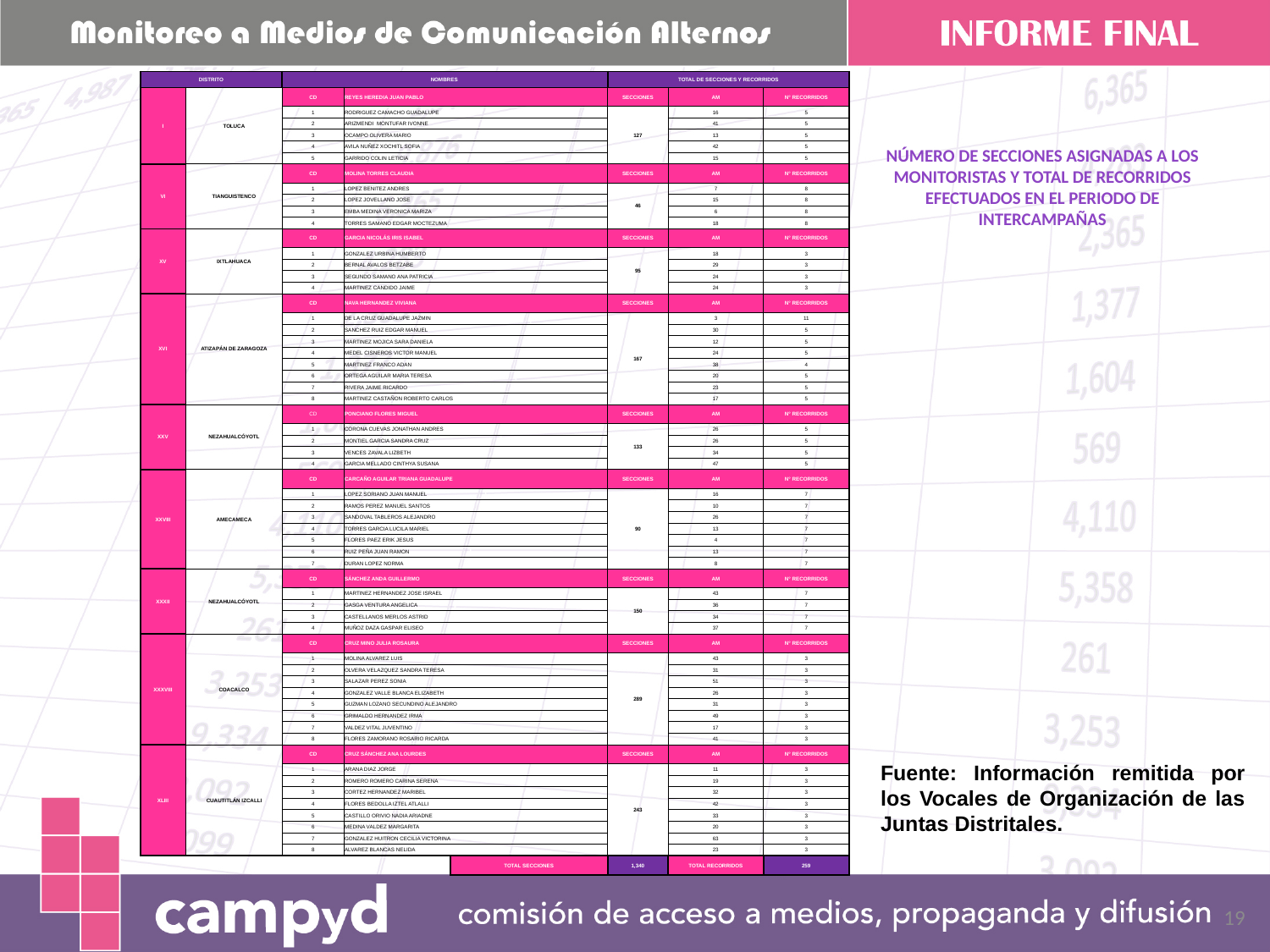

| DISTRITO |  | NOMBRES |  |  |  | TOTAL DE SECCIONES Y RECORRIDOS |  |  |
| --- | --- | --- | --- | --- | --- | --- | --- | --- |
| I | TOLUCA | CD | REYES HEREDIA JUAN PABLO |  |  | SECCIONES | AM | N° RECORRIDOS |
|  |  | 1 | RODRIGUEZ CAMACHO GUADALUPE |  |  | 127 | 16 | 5 |
|  |  | 2 | ARIZMENDI MONTUFAR IVONNE |  |  |  | 41 | 5 |
|  |  | 3 | OCAMPO OLIVERA MARIO |  |  |  | 13 | 5 |
|  |  | 4 | AVILA NUÑEZ XOCHITL SOFIA |  |  |  | 42 | 5 |
|  |  | 5 | GARRIDO COLIN LETICIA |  |  |  | 15 | 5 |
| VI | TIANGUISTENCO | CD | MOLINA TORRES CLAUDIA |  |  | SECCIONES | AM | N° RECORRIDOS |
|  |  | 1 | LOPEZ BENITEZ ANDRES |  |  | 46 | 7 | 8 |
|  |  | 2 | LOPEZ JOVELLANO JOSE |  |  |  | 15 | 8 |
|  |  | 3 | EMBA MEDINA VERONICA MARIZA |  |  |  | 6 | 8 |
|  |  | 4 | TORRES SAMANO EDGAR MOCTEZUMA |  |  |  | 18 | 8 |
| XV | IXTLAHUACA | CD | GARCIA NICOLÁS IRIS ISABEL |  |  | SECCIONES | AM | N° RECORRIDOS |
|  |  | 1 | GONZALEZ URBINA HUMBERTO |  |  | 95 | 18 | 3 |
|  |  | 2 | BERNAL AVALOS BETZABE |  |  |  | 29 | 3 |
|  |  | 3 | SEGUNDO SAMANO ANA PATRICIA |  |  |  | 24 | 3 |
|  |  | 4 | MARTINEZ CANDIDO JAIME |  |  |  | 24 | 3 |
| XVI | ATIZAPÁN DE ZARAGOZA | CD | NAVA HERNANDEZ VIVIANA |  |  | SECCIONES | AM | N° RECORRIDOS |
|  |  | 1 | DE LA CRUZ GUADALUPE JAZMIN |  |  | 167 | 3 | 11 |
|  |  | 2 | SANCHEZ RUIZ EDGAR MANUEL |  |  |  | 30 | 5 |
|  |  | 3 | MARTINEZ MOJICA SARA DANIELA |  |  |  | 12 | 5 |
|  |  | 4 | MEDEL CISNEROS VICTOR MANUEL |  |  |  | 24 | 5 |
|  |  | 5 | MARTINEZ FRANCO ADAN |  |  |  | 38 | 4 |
|  |  | 6 | ORTEGA AGUILAR MARIA TERESA |  |  |  | 20 | 5 |
|  |  | 7 | RIVERA JAIME RICARDO |  |  |  | 23 | 5 |
|  |  | 8 | MARTINEZ CASTAÑON ROBERTO CARLOS |  |  |  | 17 | 5 |
| XXV | NEZAHUALCÓYOTL | CD | PONCIANO FLORES MIGUEL |  |  | SECCIONES | AM | N° RECORRIDOS |
|  |  | 1 | CORONA CUEVAS JONATHAN ANDRES |  |  | 133 | 26 | 5 |
|  |  | 2 | MONTIEL GARCIA SANDRA CRUZ |  |  |  | 26 | 5 |
|  |  | 3 | VENCES ZAVALA LIZBETH |  |  |  | 34 | 5 |
|  |  | 4 | GARCIA MELLADO CINTHYA SUSANA |  |  |  | 47 | 5 |
| XXVIII | AMECAMECA | CD | CARCAÑO AGUILAR TRIANA GUADALUPE |  |  | SECCIONES | AM | N° RECORRIDOS |
|  |  | 1 | LOPEZ SORIANO JUAN MANUEL |  |  | 90 | 16 | 7 |
|  |  | 2 | RAMOS PEREZ MANUEL SANTOS |  |  |  | 10 | 7 |
|  |  | 3 | SANDOVAL TABLEROS ALEJANDRO |  |  |  | 26 | 7 |
|  |  | 4 | TORRES GARCIA LUCILA MARIEL |  |  |  | 13 | 7 |
|  |  | 5 | FLORES PAEZ ERIK JESUS |  |  |  | 4 | 7 |
|  |  | 6 | RUIZ PEÑA JUAN RAMON |  |  |  | 13 | 7 |
|  |  | 7 | DURAN LOPEZ NORMA |  |  |  | 8 | 7 |
| XXXII | NEZAHUALCÓYOTL | CD | SÁNCHEZ ANDA GUILLERMO |  |  | SECCIONES | AM | N° RECORRIDOS |
|  |  | 1 | MARTINEZ HERNANDEZ JOSE ISRAEL |  |  | 150 | 43 | 7 |
|  |  | 2 | GASGA VENTURA ANGELICA |  |  |  | 36 | 7 |
|  |  | 3 | CASTELLANOS MERLOS ASTRID |  |  |  | 34 | 7 |
|  |  | 4 | MUÑOZ DAZA GASPAR ELISEO |  |  |  | 37 | 7 |
| XXXVIII | COACALCO | CD | CRUZ MINO JULIA ROSAURA |  |  | SECCIONES | AM | N° RECORRIDOS |
|  |  | 1 | MOLINA ALVAREZ LUIS |  |  | 289 | 43 | 3 |
|  |  | 2 | OLVERA VELAZQUEZ SANDRA TERESA |  |  |  | 31 | 3 |
|  |  | 3 | SALAZAR PEREZ SONIA |  |  |  | 51 | 3 |
|  |  | 4 | GONZALEZ VALLE BLANCA ELIZABETH |  |  |  | 26 | 3 |
|  |  | 5 | GUZMAN LOZANO SECUNDINO ALEJANDRO |  |  |  | 31 | 3 |
|  |  | 6 | GRIMALDO HERNANDEZ IRMA |  |  |  | 49 | 3 |
|  |  | 7 | VALDEZ VITAL JUVENTINO |  |  |  | 17 | 3 |
|  |  | 8 | FLORES ZAMORANO ROSARIO RICARDA |  |  |  | 41 | 3 |
| XLIII | CUAUTITLÁN IZCALLI | CD | CRUZ SÁNCHEZ ANA LOURDES |  |  | SECCIONES | AM | N° RECORRIDOS |
|  |  | 1 | ARANA DIAZ JORGE |  |  | 243 | 11 | 3 |
|  |  | 2 | ROMERO ROMERO CARINA SERENA |  |  |  | 19 | 3 |
|  |  | 3 | CORTEZ HERNANDEZ MARIBEL |  |  |  | 32 | 3 |
|  |  | 4 | FLORES BEDOLLA IZTEL ATLALLI |  |  |  | 42 | 3 |
|  |  | 5 | CASTILLO ORIVIO NADIA ARIADNE |  |  |  | 33 | 3 |
|  |  | 6 | MEDINA VALDEZ MARGARITA |  |  |  | 20 | 3 |
|  |  | 7 | GONZALEZ HUITRON CECILIA VICTORINA |  |  |  | 63 | 3 |
|  |  | 8 | ALVAREZ BLANCAS NELIDA |  |  |  | 23 | 3 |
|  |  |  |  |  | TOTAL SECCIONES | 1,340 | TOTAL RECORRIDOS | 259 |
# NÚMERO DE SECCIONES ASIGNADAS A LOS MONITORISTAS Y TOTAL DE RECORRIDOS EFECTUADOS EN EL PERIODO DE INTERCAMPAÑAS
Fuente: Información remitida por los Vocales de Organización de las Juntas Distritales.
19